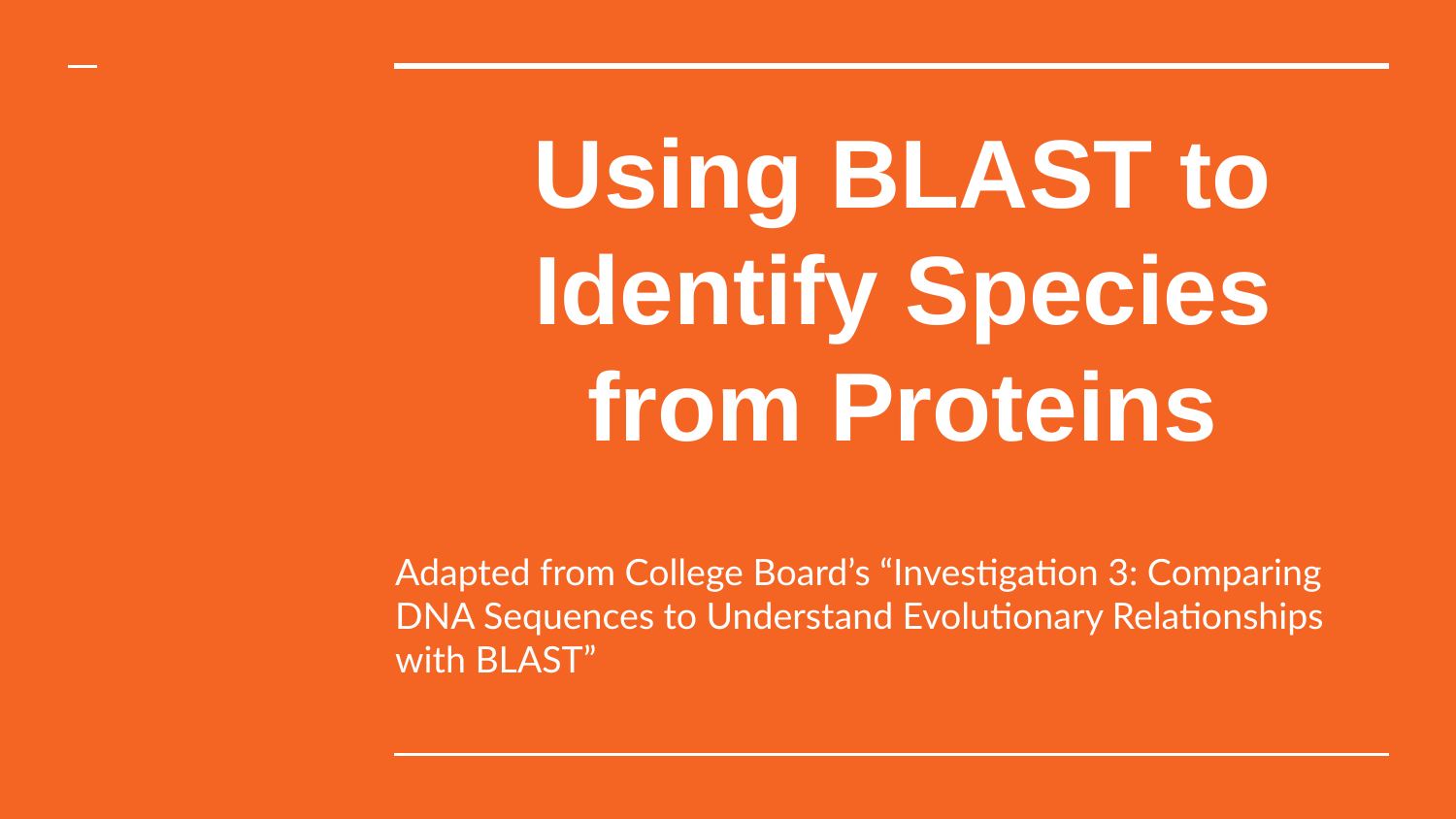

Using BLAST to Identify Species from Proteins
Adapted from College Board’s “Investigation 3: Comparing DNA Sequences to Understand Evolutionary Relationships with BLAST”